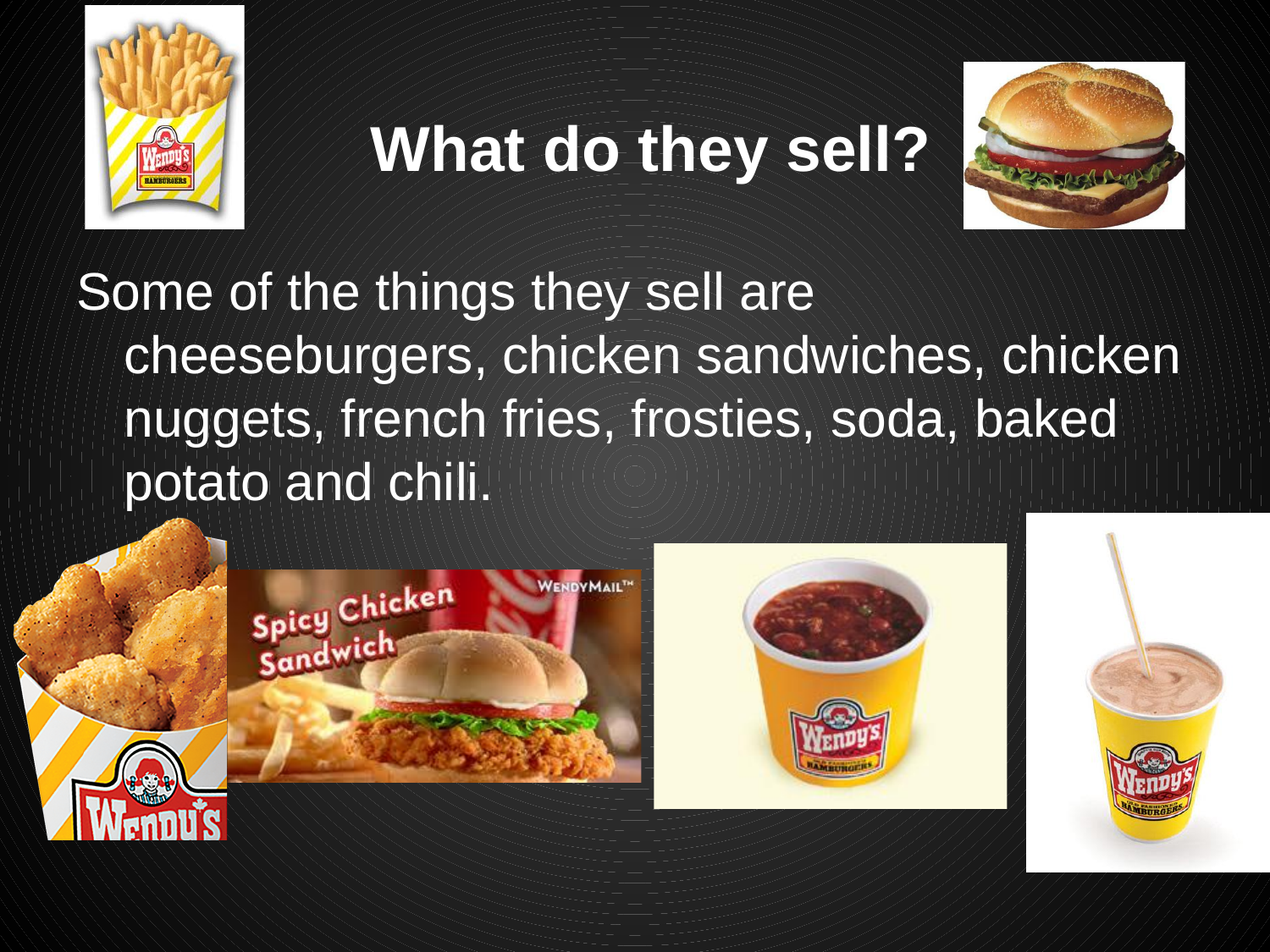

# What do they sell?

Some of the things they sell are cheeseburgers, chicken sandwiches, chicken nuggets, french fries, frosties, soda, baked potato and chili.